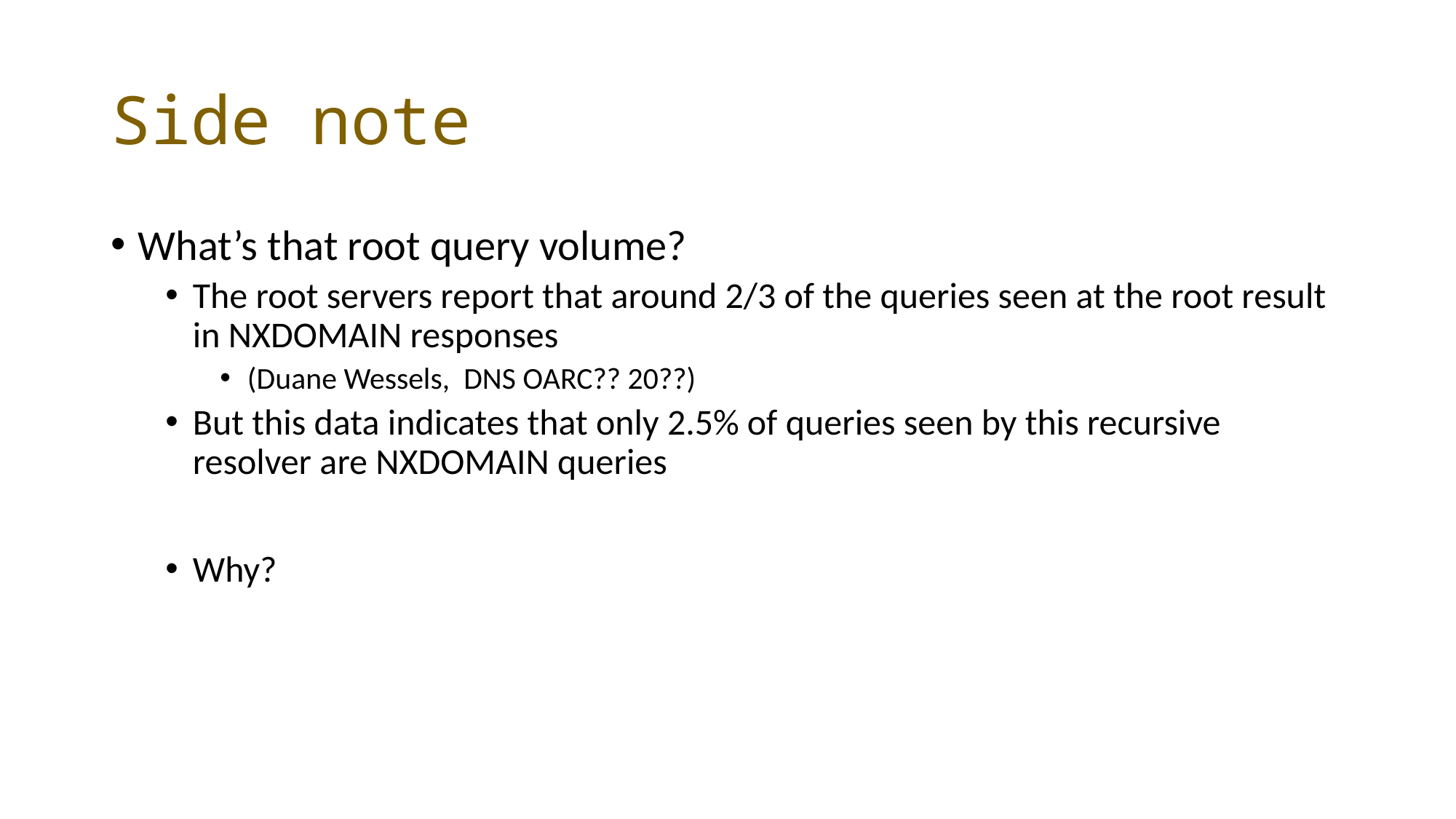

# Side note
What’s that root query volume?
The root servers report that around 2/3 of the queries seen at the root result in NXDOMAIN responses
(Duane Wessels,  DNS OARC?? 20??)
But this data indicates that only 2.5% of queries seen by this recursive resolver are NXDOMAIN queries

Why?